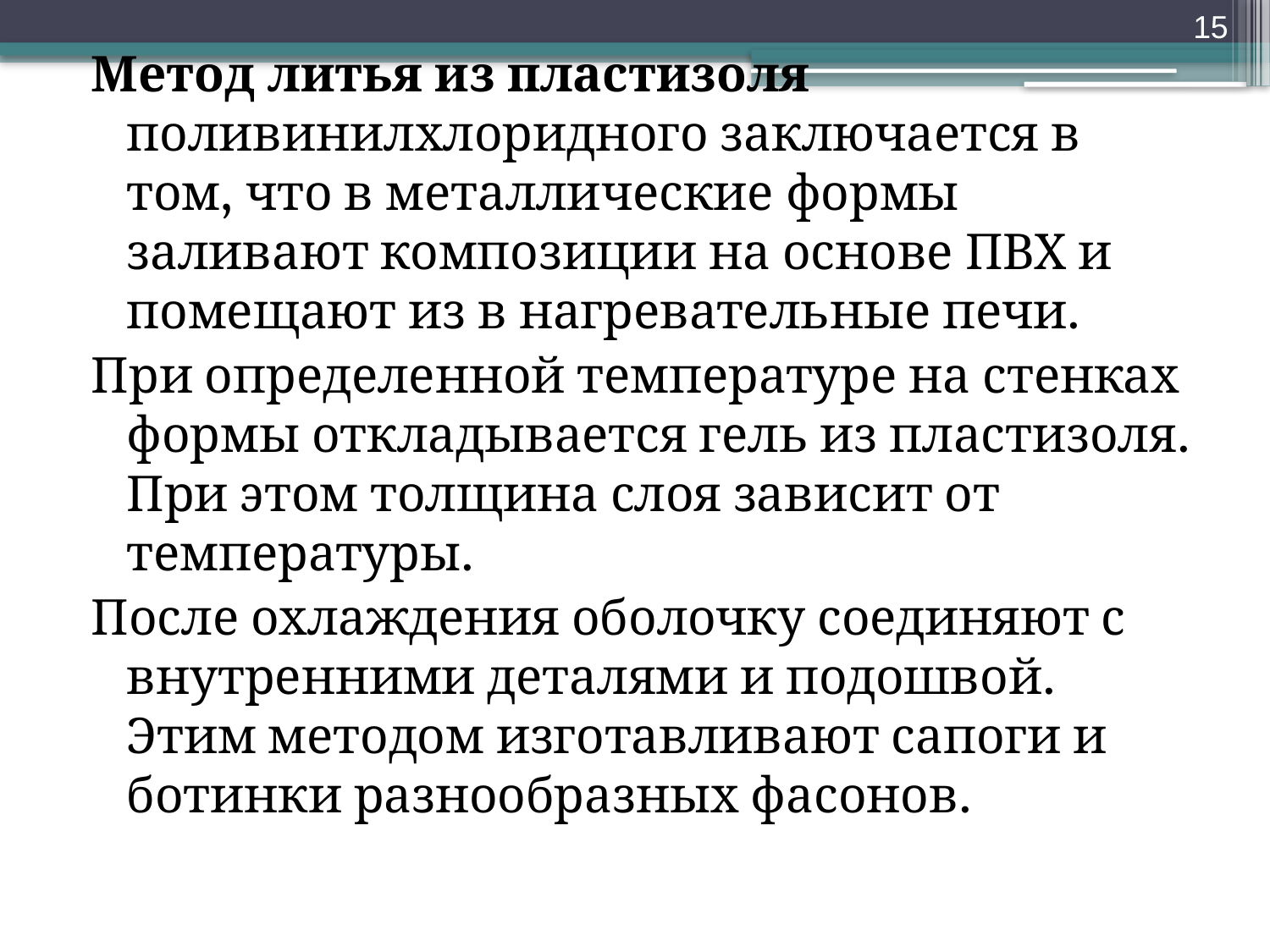

15
Метод литья из пластизоля поливинилхлоридного заключается в том, что в металлические формы заливают композиции на основе ПВХ и помещают из в нагревательные печи.
При определенной температуре на стенках формы откладывается гель из пластизоля. При этом толщина слоя зависит от температуры.
После охлаждения оболочку соединяют с внутренними деталями и подошвой. Этим методом изготавливают сапоги и ботинки разнообразных фасонов.